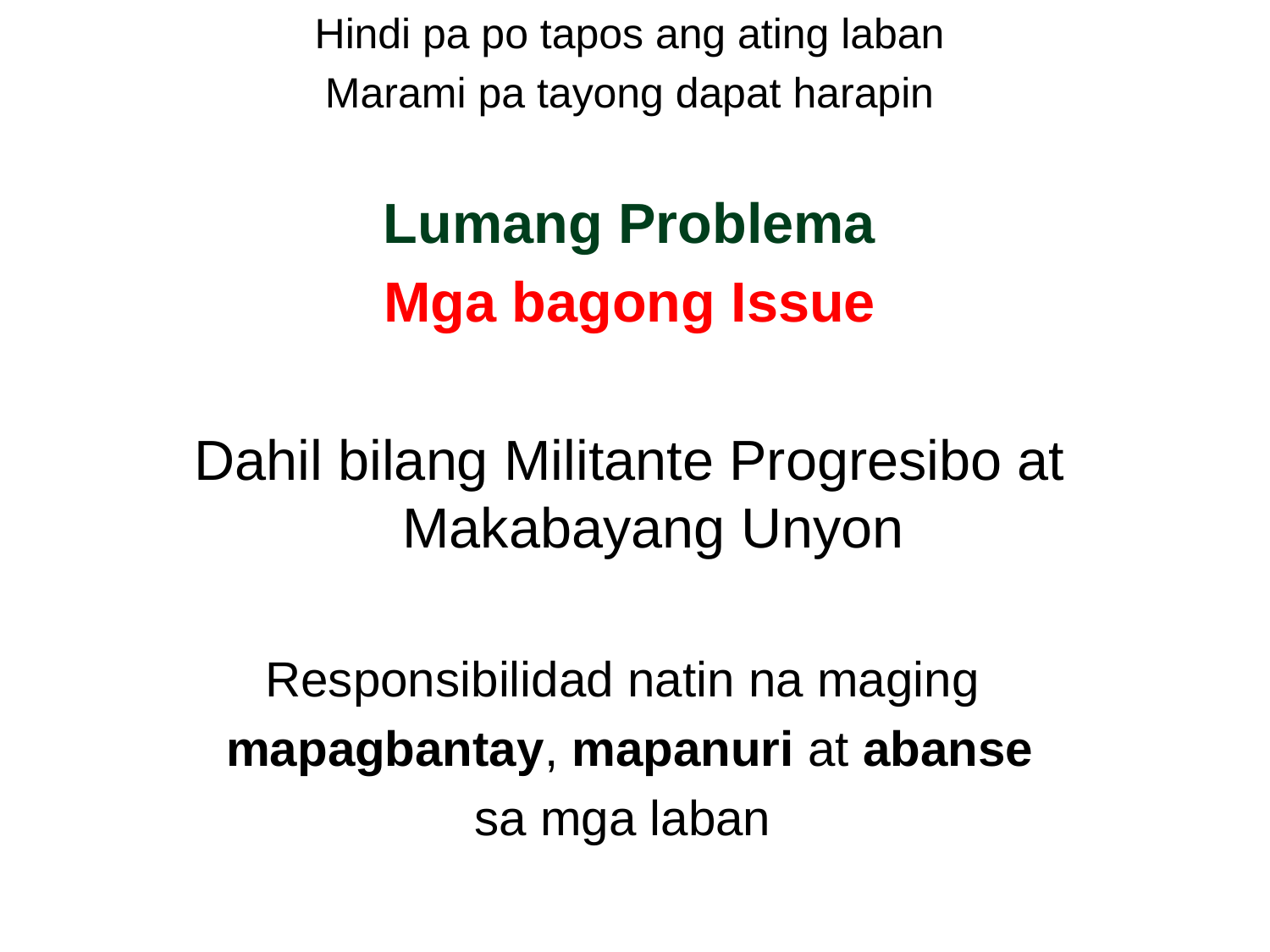

Hindi pa po tapos ang ating laban
Marami pa tayong dapat harapin

Lumang Problema
Mga bagong Issue

Dahil bilang Militante Progresibo at Makabayang Unyon

Responsibilidad natin na maging
mapagbantay, mapanuri at abanse
sa mga laban